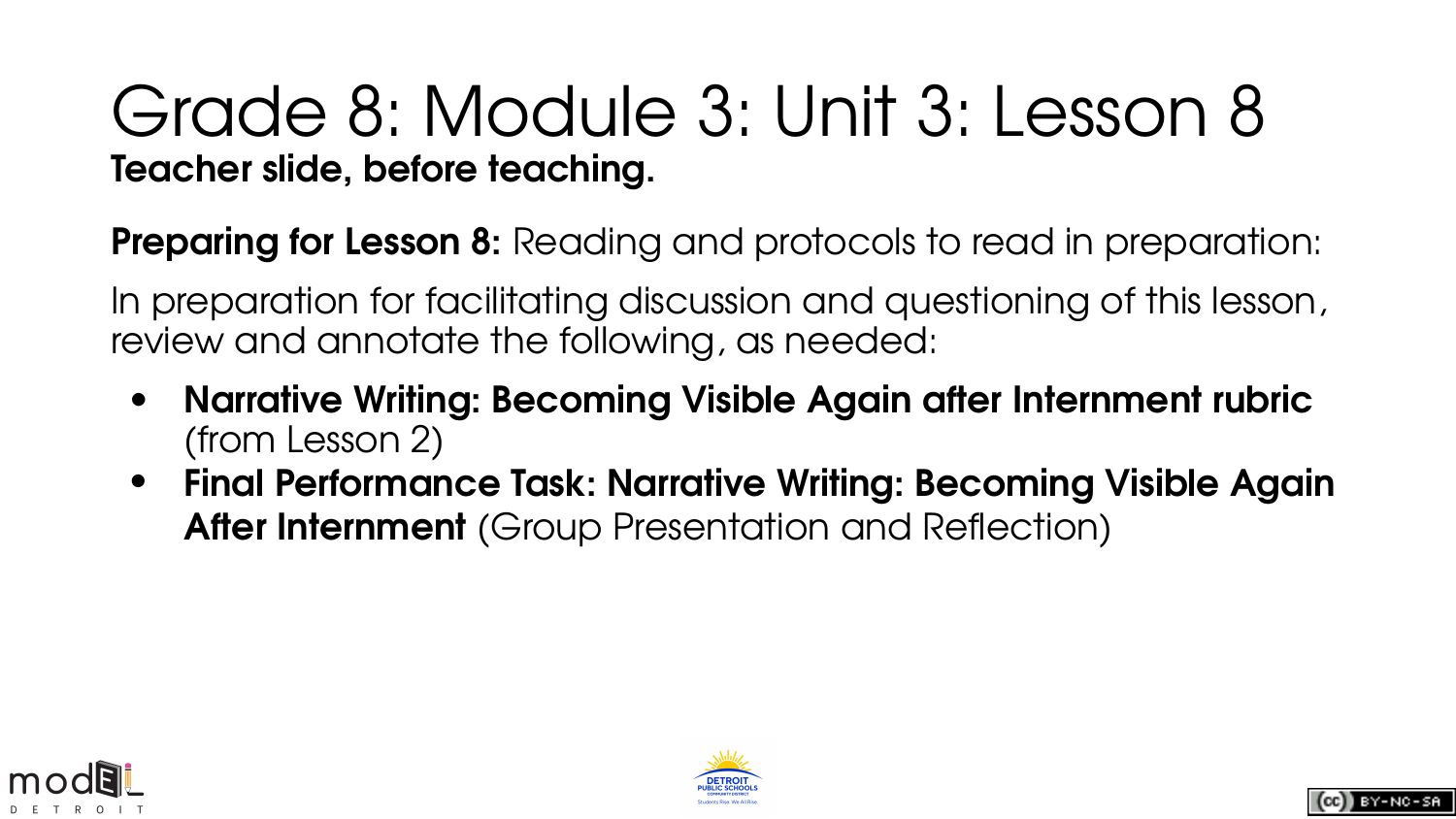

# Grade 8: Module 3: Unit 3: Lesson 8
Teacher slide, before teaching.

Preparing for Lesson 8: Reading and protocols to read in preparation:
In preparation for facilitating discussion and questioning of this lesson, review and annotate the following, as needed:
Narrative Writing: Becoming Visible Again after Internment rubric (from Lesson 2)
Final Performance Task: Narrative Writing: Becoming Visible Again After Internment (Group Presentation and Reflection)